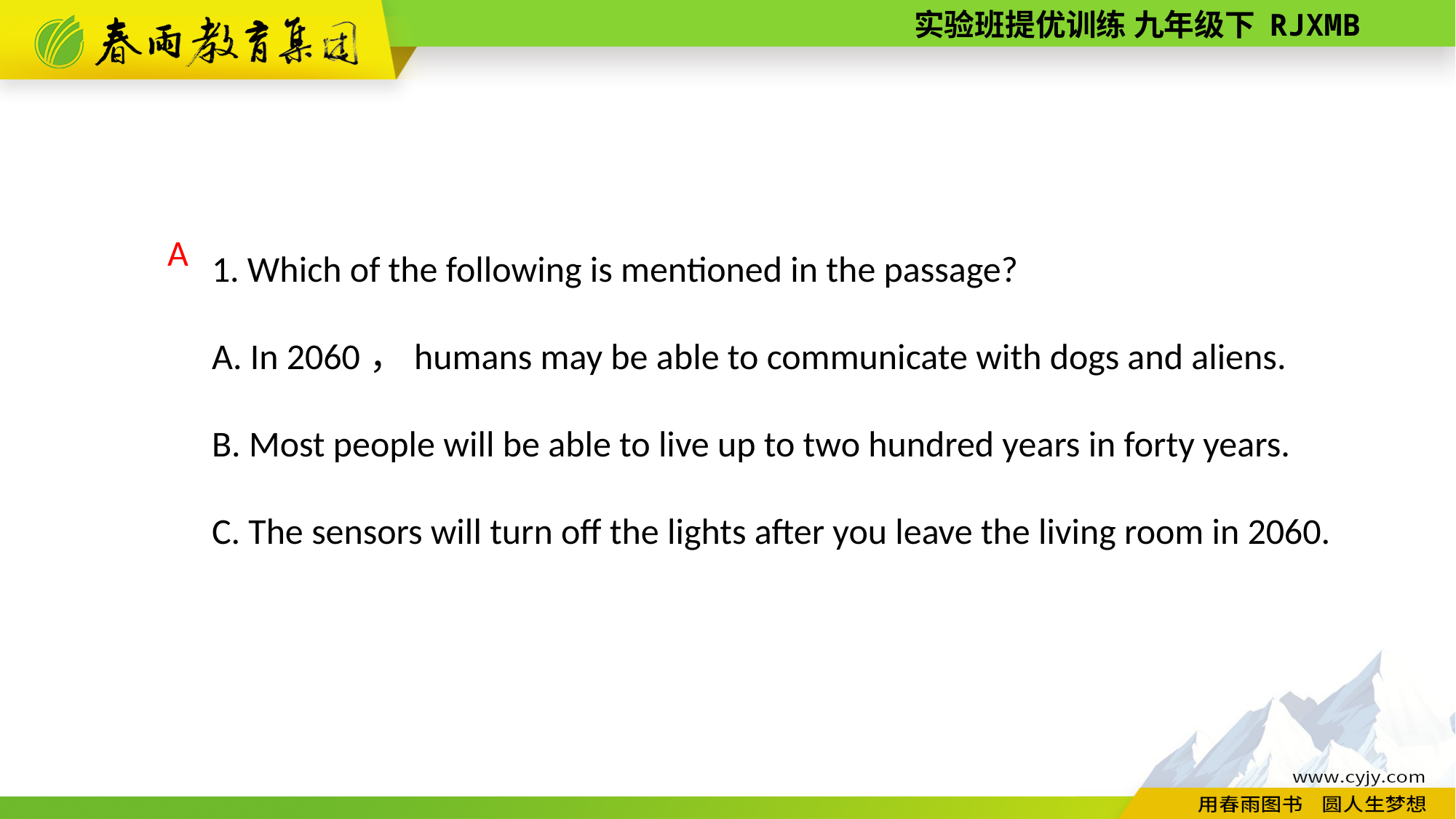

1. Which of the following is mentioned in the passage?
A. In 2060，humans may be able to communicate with dogs and aliens.
B. Most people will be able to live up to two hundred years in forty years.
C. The sensors will turn off the lights after you leave the living room in 2060.
A